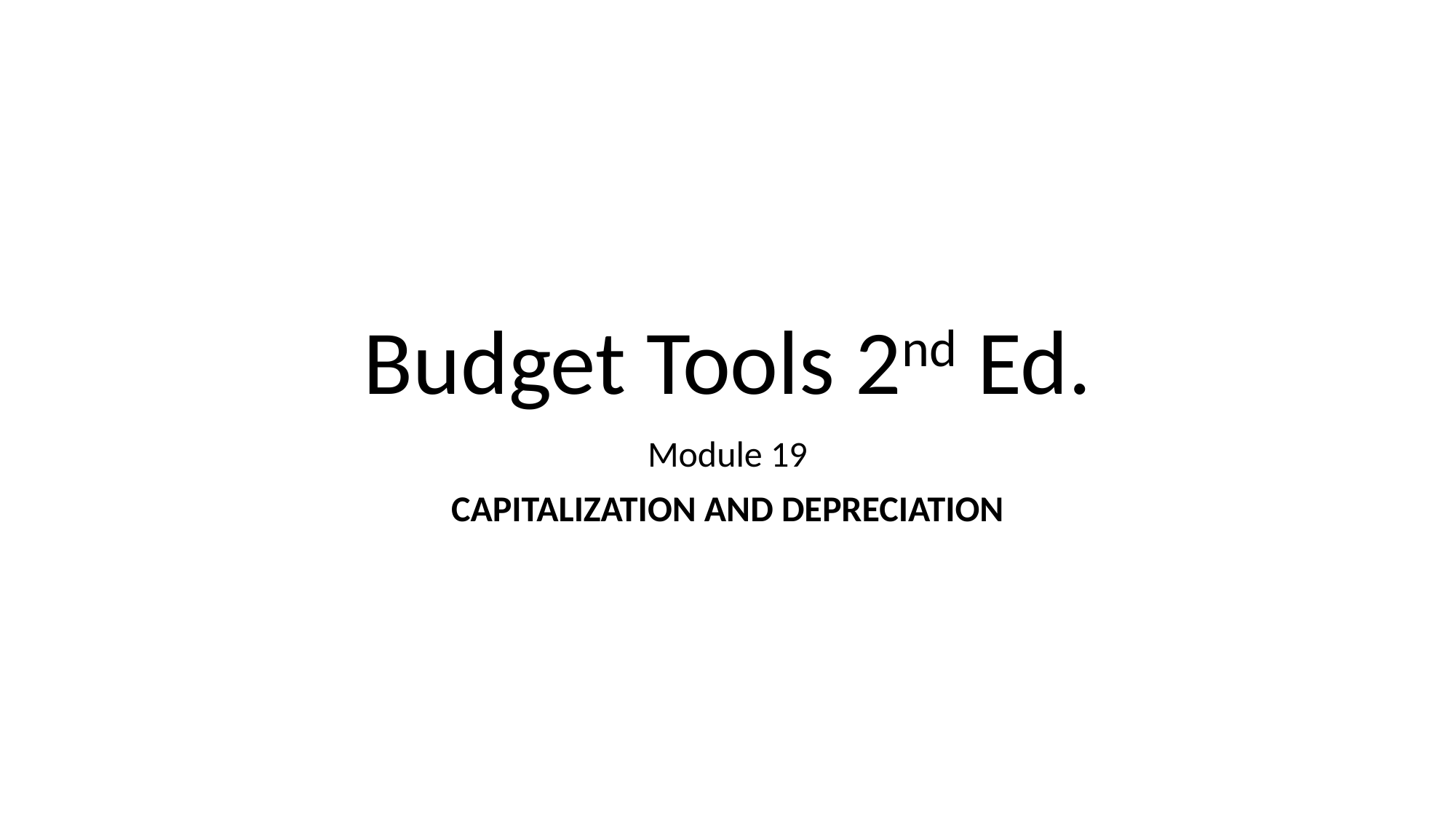

# Budget Tools 2nd Ed.
Module 19
Capitalization and Depreciation